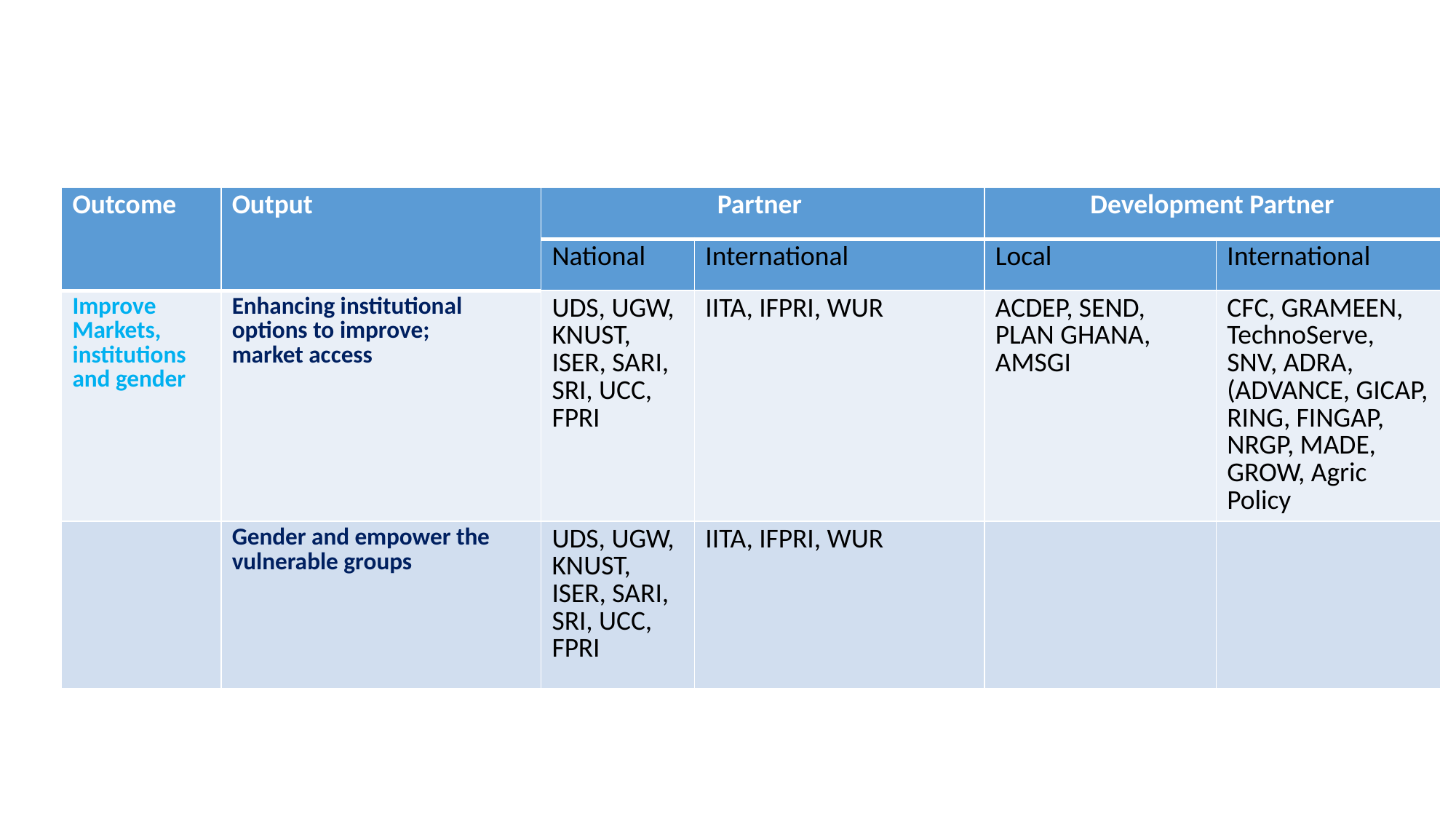

| Outcome | Output | Partner |  | Development Partner |  |
| --- | --- | --- | --- | --- | --- |
|  |  | National | International | Local | International |
| Improve Markets, institutions and gender | Enhancing institutional options to improve; market access | UDS, UGW, KNUST, ISER, SARI, SRI, UCC, FPRI | IITA, IFPRI, WUR | ACDEP, SEND, PLAN GHANA, AMSGI | CFC, GRAMEEN, TechnoServe, SNV, ADRA, (ADVANCE, GICAP, RING, FINGAP, NRGP, MADE, GROW, Agric Policy |
|  | Gender and empower the vulnerable groups | UDS, UGW, KNUST, ISER, SARI, SRI, UCC, FPRI | IITA, IFPRI, WUR |  |  |